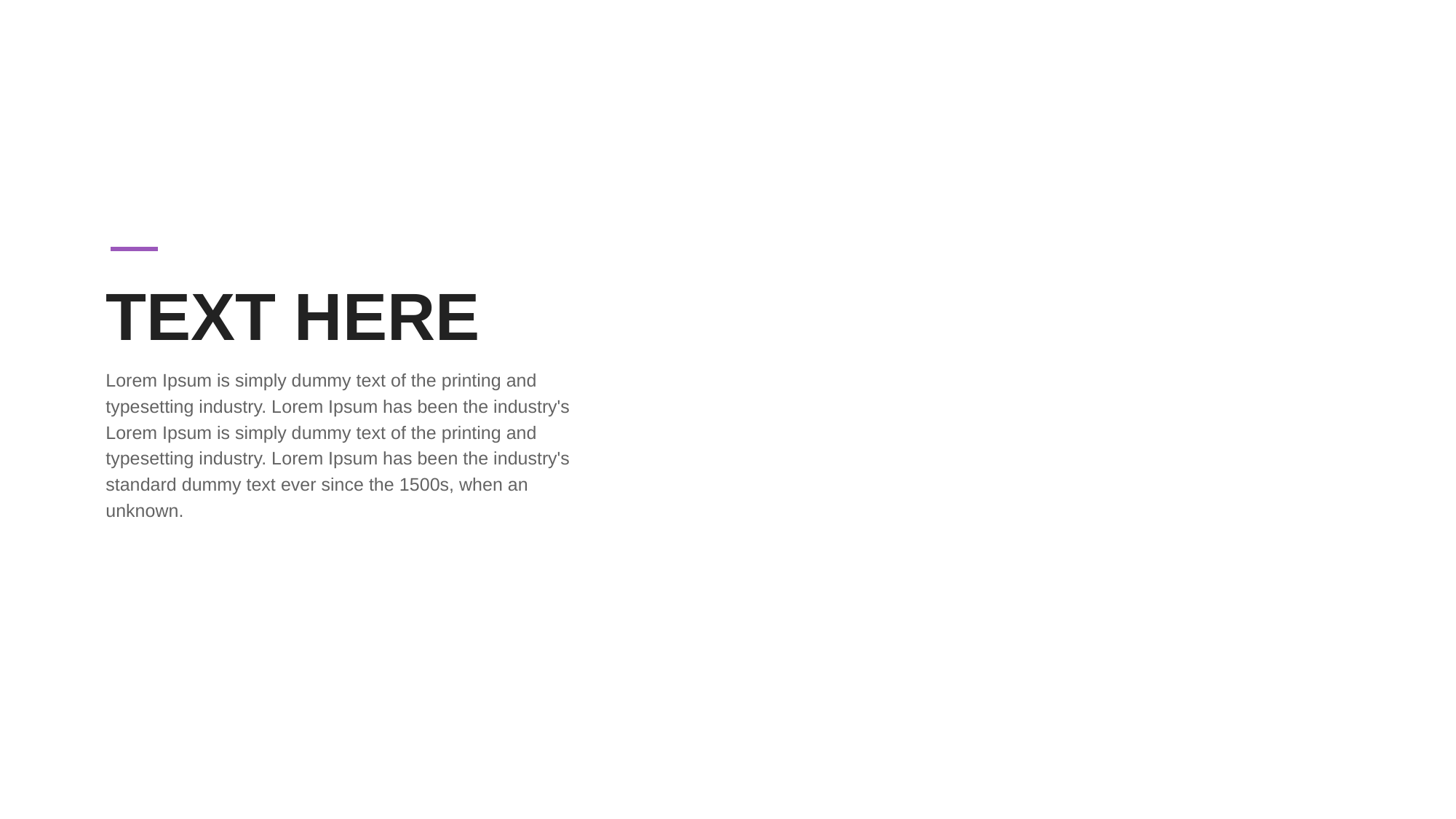

54%

Lorem ipsum

54%
TEXT HERE

Lorem ipsum
84%
Lorem Ipsum is simply dummy text of the printing and typesetting industry. Lorem Ipsum has been the industry's Lorem Ipsum is simply dummy text of the printing and typesetting industry. Lorem Ipsum has been the industry's standard dummy text ever since the 1500s, when an unknown.

Lorem ipsum

54%

54%
Lorem ipsum

Lorem ipsum